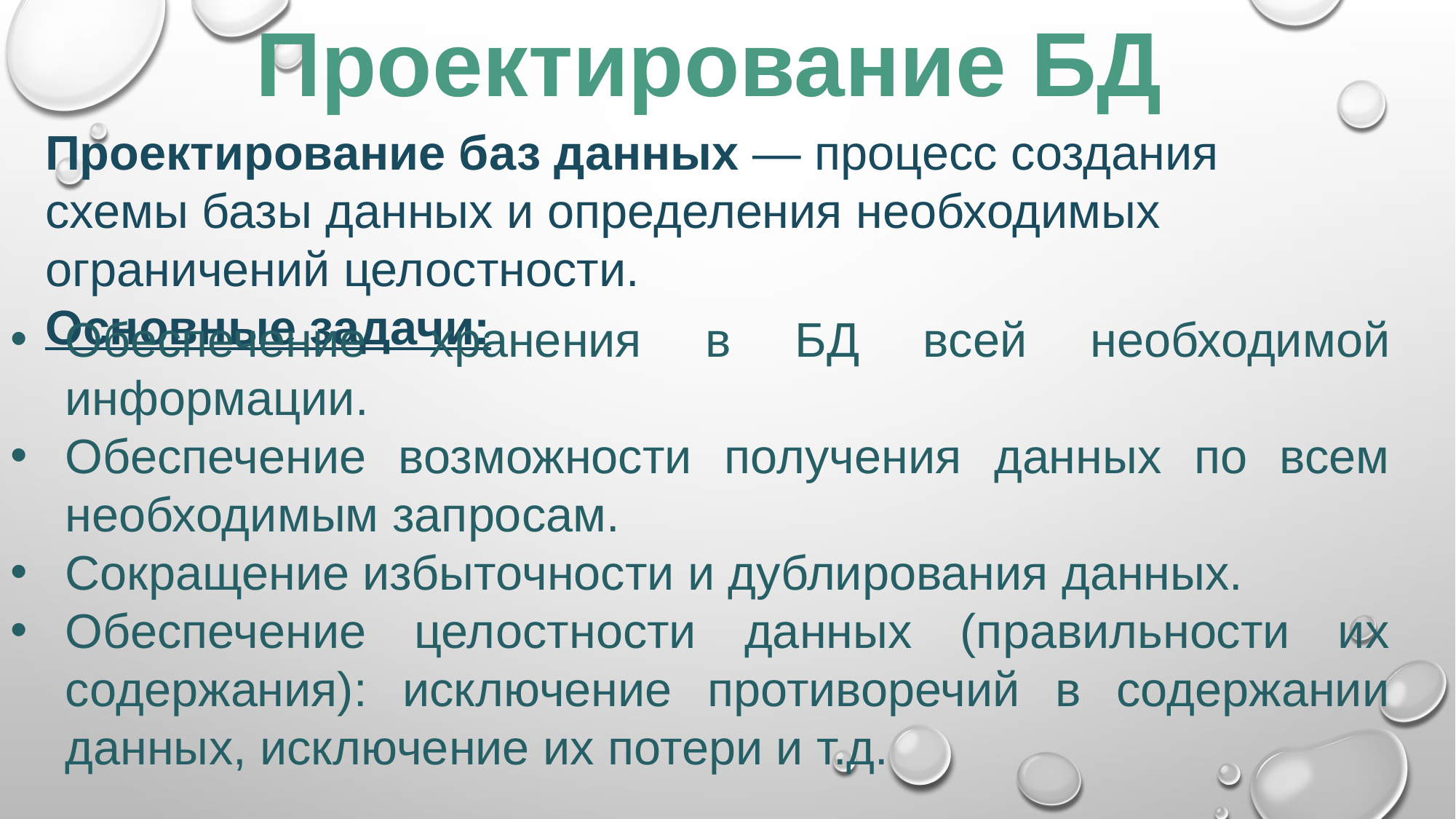

Проектирование БД
Проектирование баз данных — процесс создания схемы базы данных и определения необходимых ограничений целостности.
Основные задачи:
Обеспечение хранения в БД всей необходимой информации.
Обеспечение возможности получения данных по всем необходимым запросам.
Сокращение избыточности и дублирования данных.
Обеспечение целостности данных (правильности их содержания): исключение противоречий в содержании данных, исключение их потери и т.д.